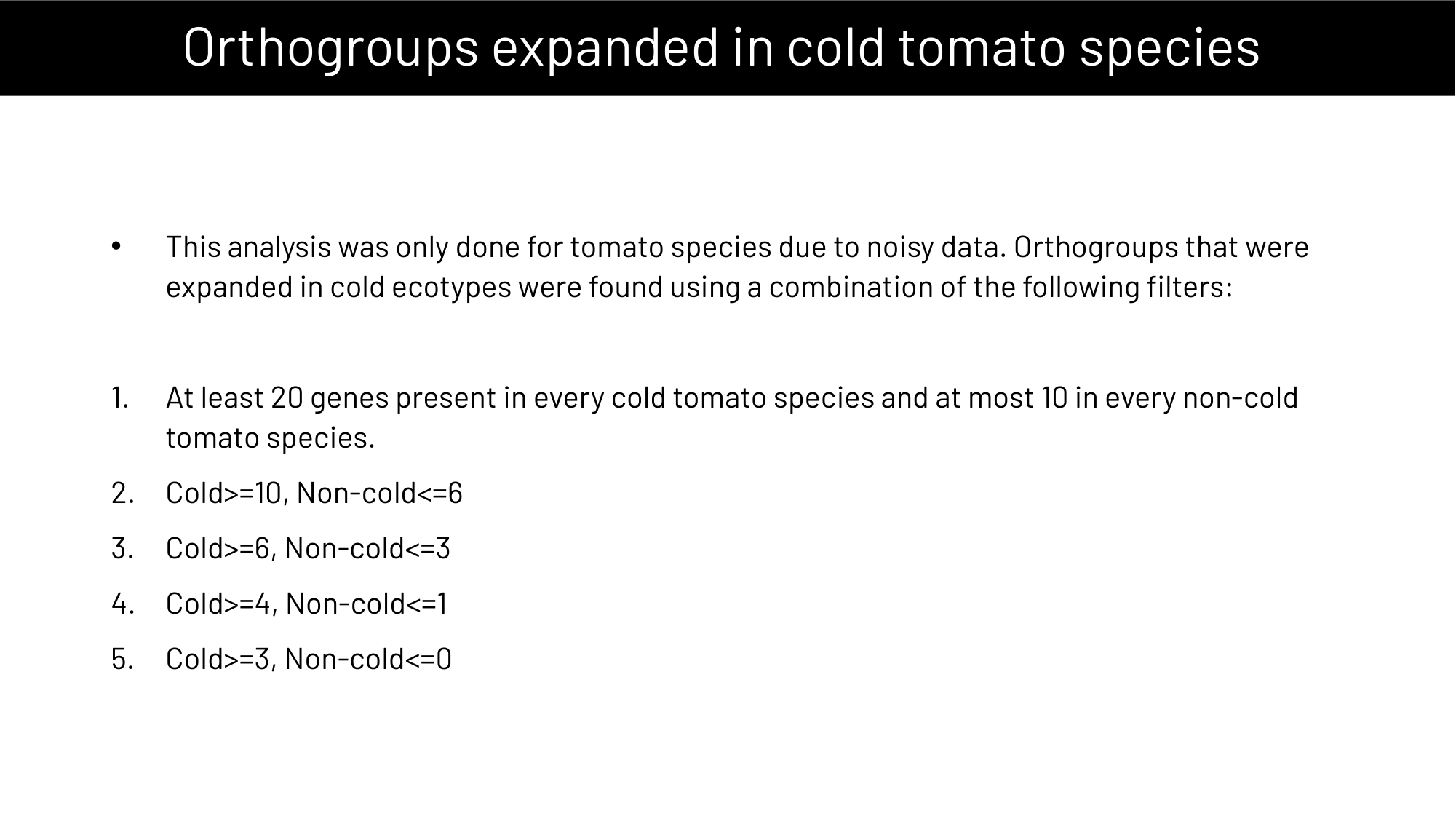

# Orthogroups expanded in cold tomato species
This analysis was only done for tomato species due to noisy data. Orthogroups that were expanded in cold ecotypes were found using a combination of the following filters:

At least 20 genes present in every cold tomato species and at most 10 in every non-cold tomato species.
Cold>=10, Non-cold<=6
Cold>=6, Non-cold<=3
Cold>=4, Non-cold<=1
Cold>=3, Non-cold<=0